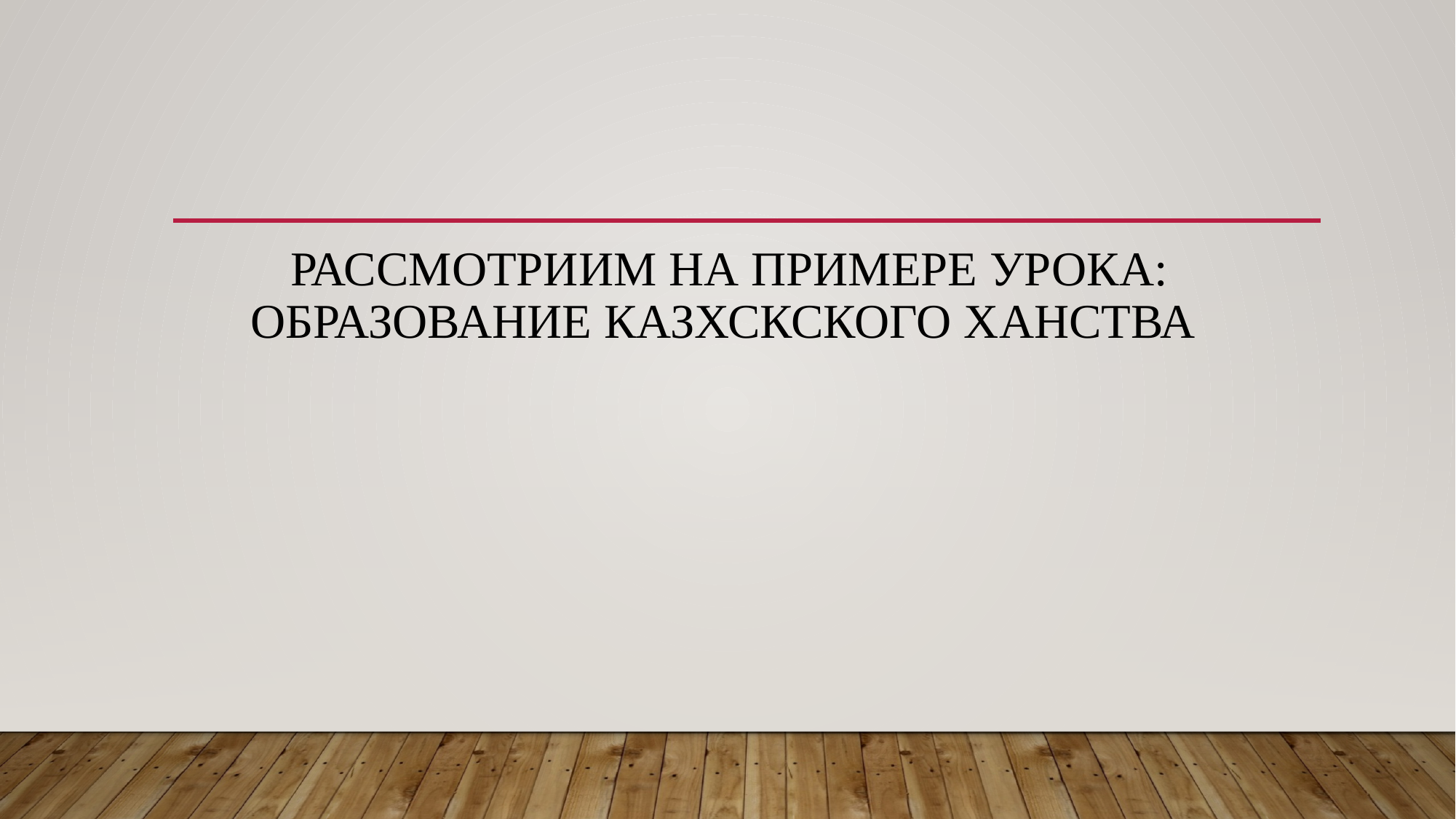

# Рассмотриим на примере урока: Образование Казхскского ханства